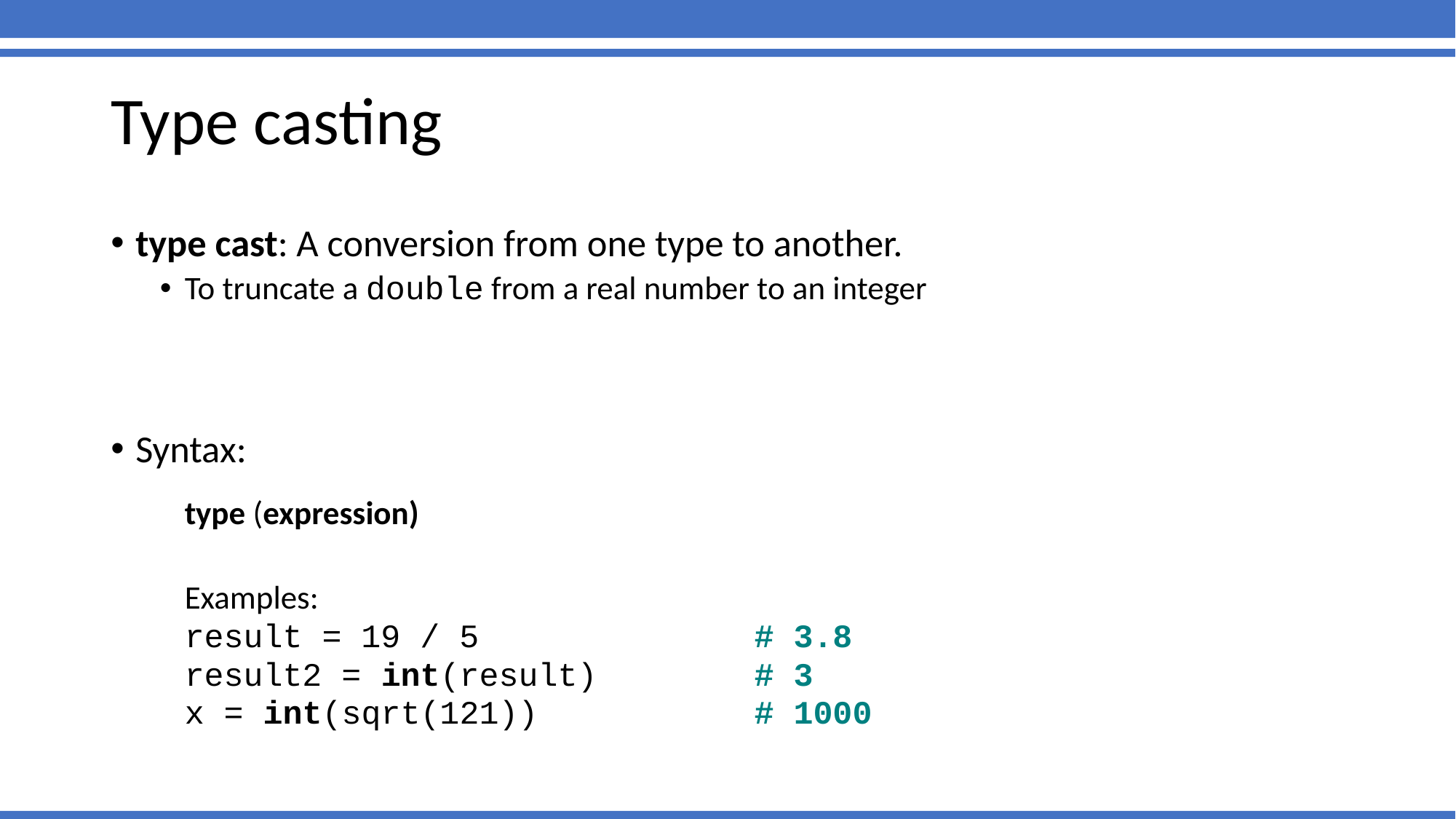

# Type casting
type cast: A conversion from one type to another.
To truncate a double from a real number to an integer

Syntax:

	type (expression)

	Examples:
	result = 19 / 5              # 3.8
	result2 = int(result)        # 3
	x = int(sqrt(121))           # 1000